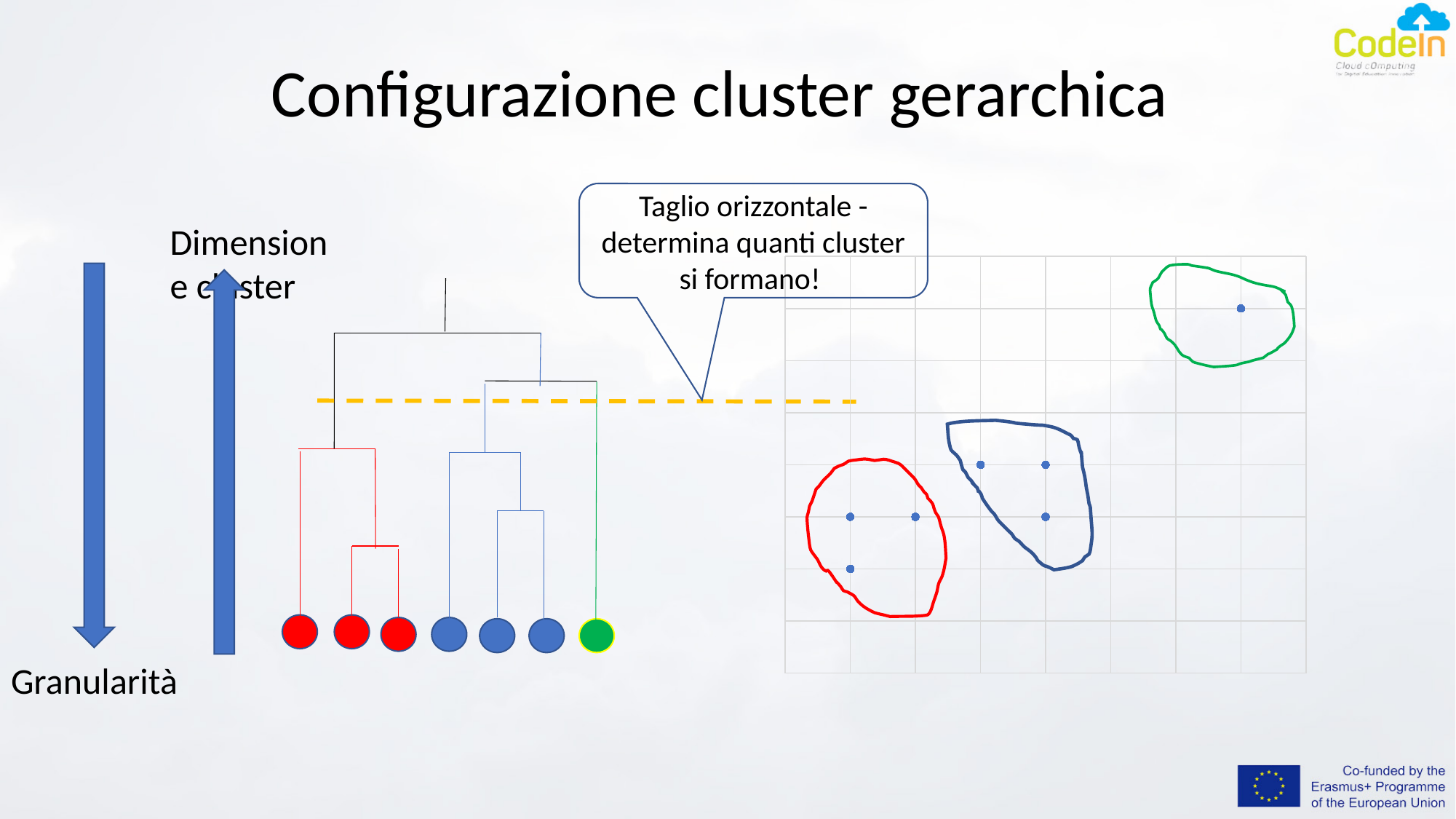

# Configurazione cluster gerarchica

Taglio orizzontale - determina quanti cluster si formano!
Dimensione cluster

### Chart

| Category | Y |
|---|---|

Granularità